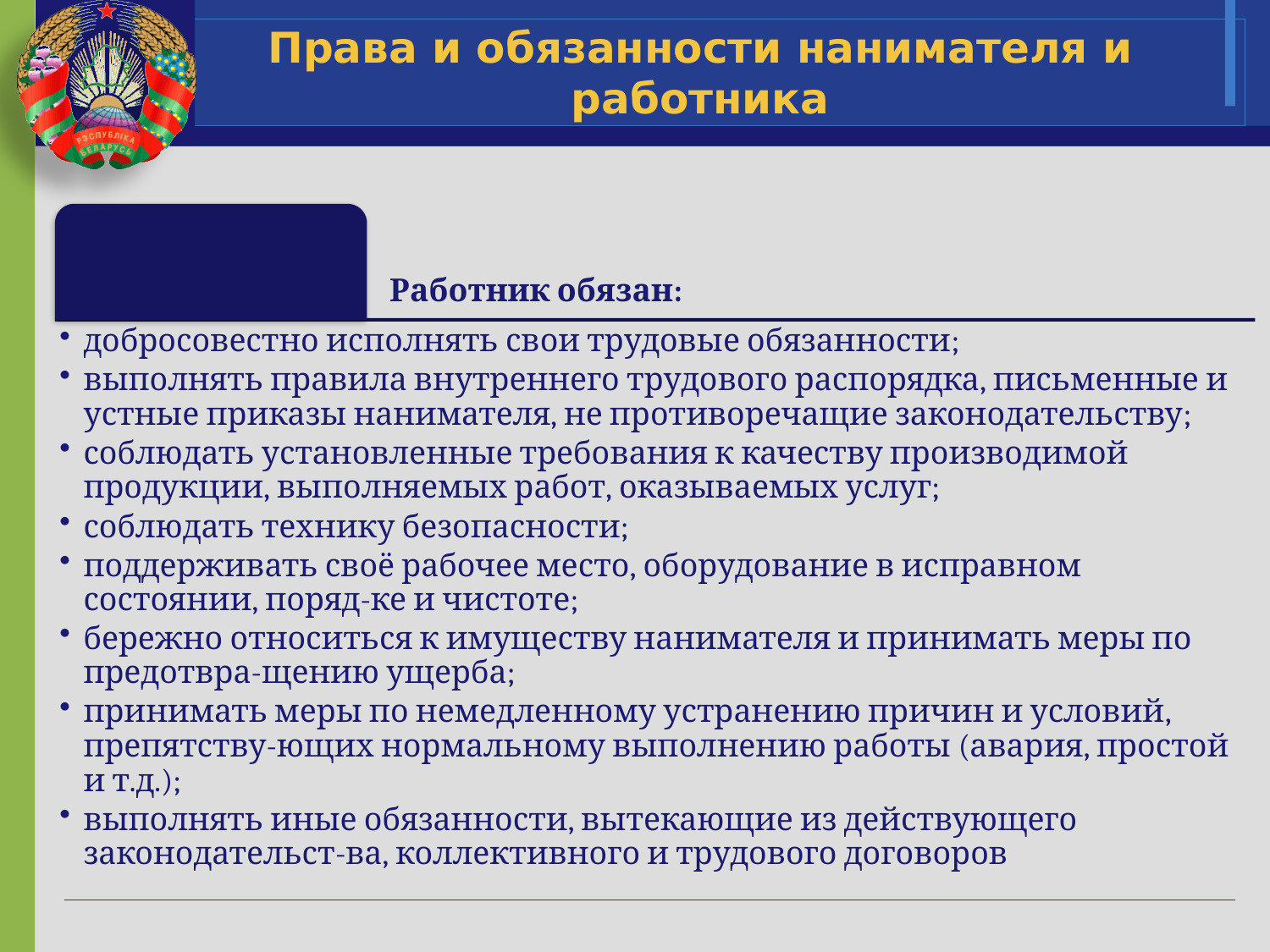

# Права и обязанности нанимателя и работника
Работник обязан:

добросовестно исполнять свои трудовые обязанности;
выполнять правила внутреннего трудового распорядка, письменные и устные приказы нанимателя, не противоречащие законодательству;
соблюдать установленные требования к качеству производимой продукции, выполняемых работ, оказываемых услуг;
соблюдать технику безопасности;
поддерживать своё рабочее место, оборудование в исправном состоянии, поряд-ке и чистоте;
бережно относиться к имуществу нанимателя и принимать меры по предотвра-щению ущерба;
принимать меры по немедленному устранению причин и условий, препятству-ющих нормальному выполнению работы (авария, простой и т.д.);
выполнять иные обязанности, вытекающие из действующего законодательст-ва, коллективного и трудового договоров